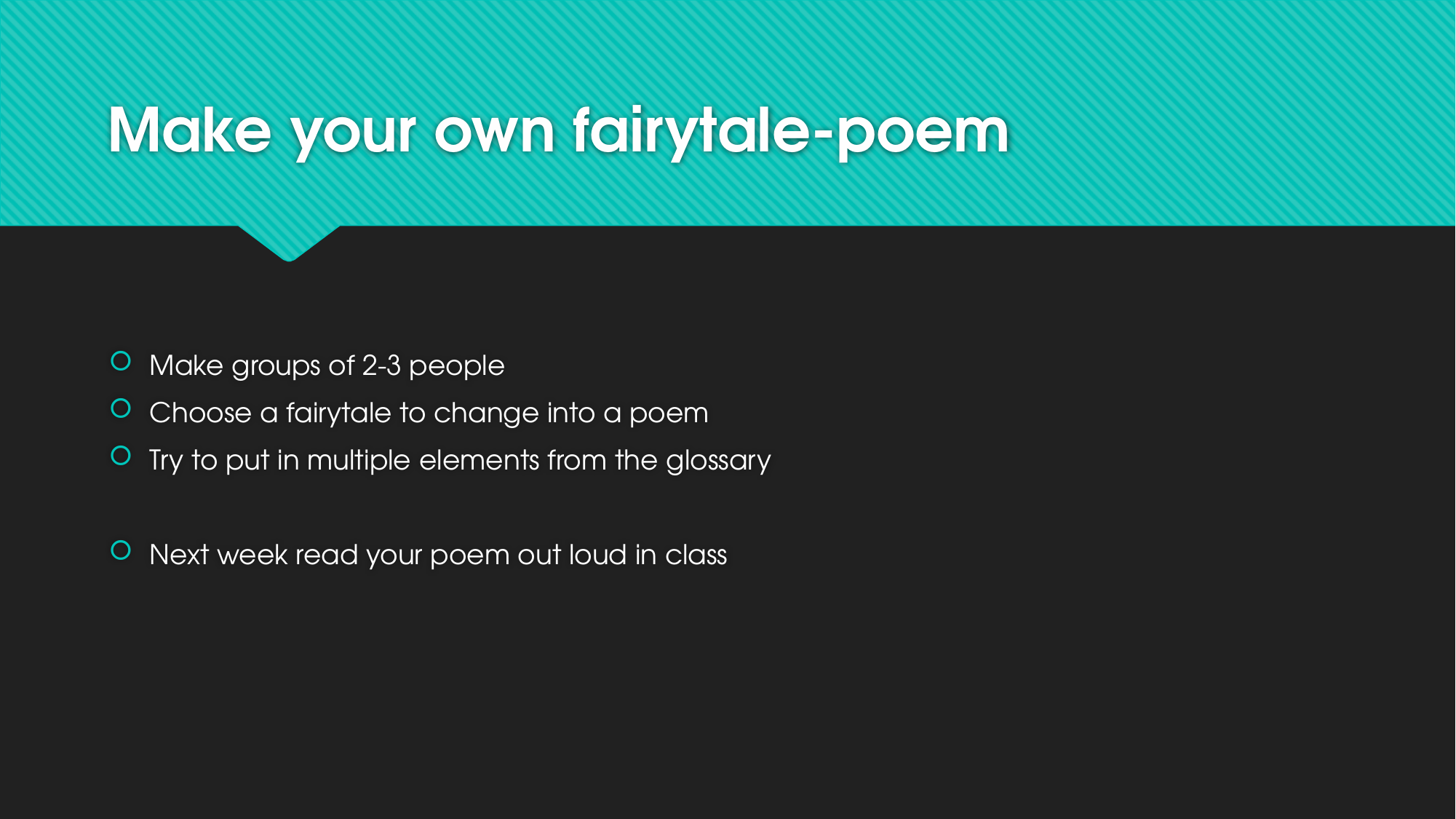

# Make your own fairytale-poem
Make groups of 2-3 people
Choose a fairytale to change into a poem
Try to put in multiple elements from the glossary

Next week read your poem out loud in class